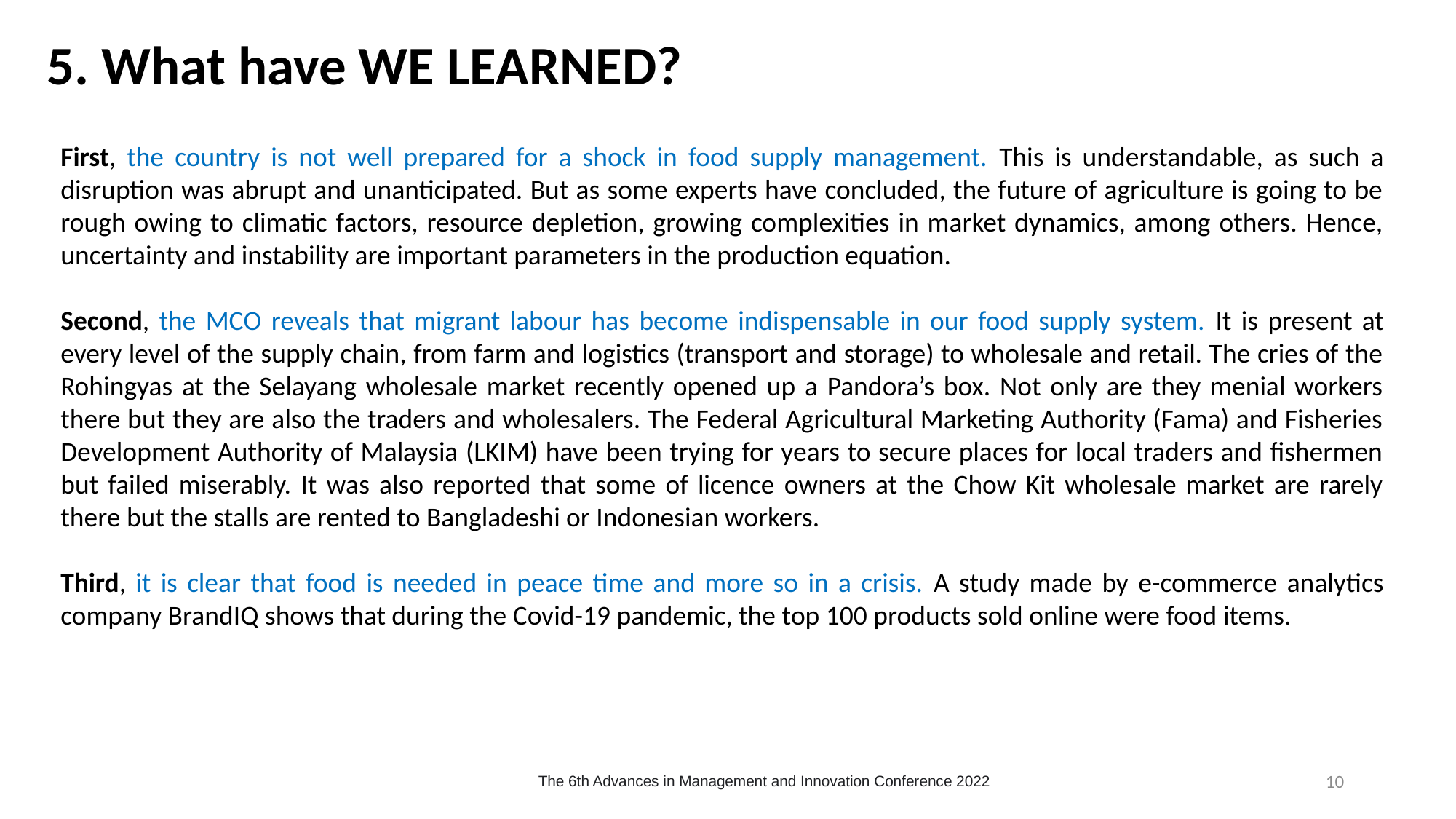

5. What have WE LEARNED?
First, the country is not well prepared for a shock in food supply management. This is understandable, as such a disruption was abrupt and unanticipated. But as some experts have concluded, the future of agriculture is going to be rough owing to climatic factors, resource depletion, growing complexities in market dynamics, among others. Hence, uncertainty and instability are important parameters in the production equation.

Second, the MCO reveals that migrant labour has become indispensable in our food supply system. It is present at every level of the supply chain, from farm and logistics (transport and storage) to wholesale and retail. The cries of the Rohingyas at the Selayang wholesale market recently opened up a Pandora’s box. Not only are they menial workers there but they are also the traders and wholesalers. The Federal Agricultural Marketing Authority (Fama) and Fisheries Development Authority of Malaysia (LKIM) have been trying for years to secure places for local traders and fishermen but failed miserably. It was also reported that some of licence owners at the Chow Kit wholesale market are rarely there but the stalls are rented to Bangladeshi or Indonesian workers.

Third, it is clear that food is needed in peace time and more so in a crisis. A study made by e-commerce analytics company BrandIQ shows that during the Covid-19 pandemic, the top 100 products sold online were food items.

10
The 6th Advances in Management and Innovation Conference 2022